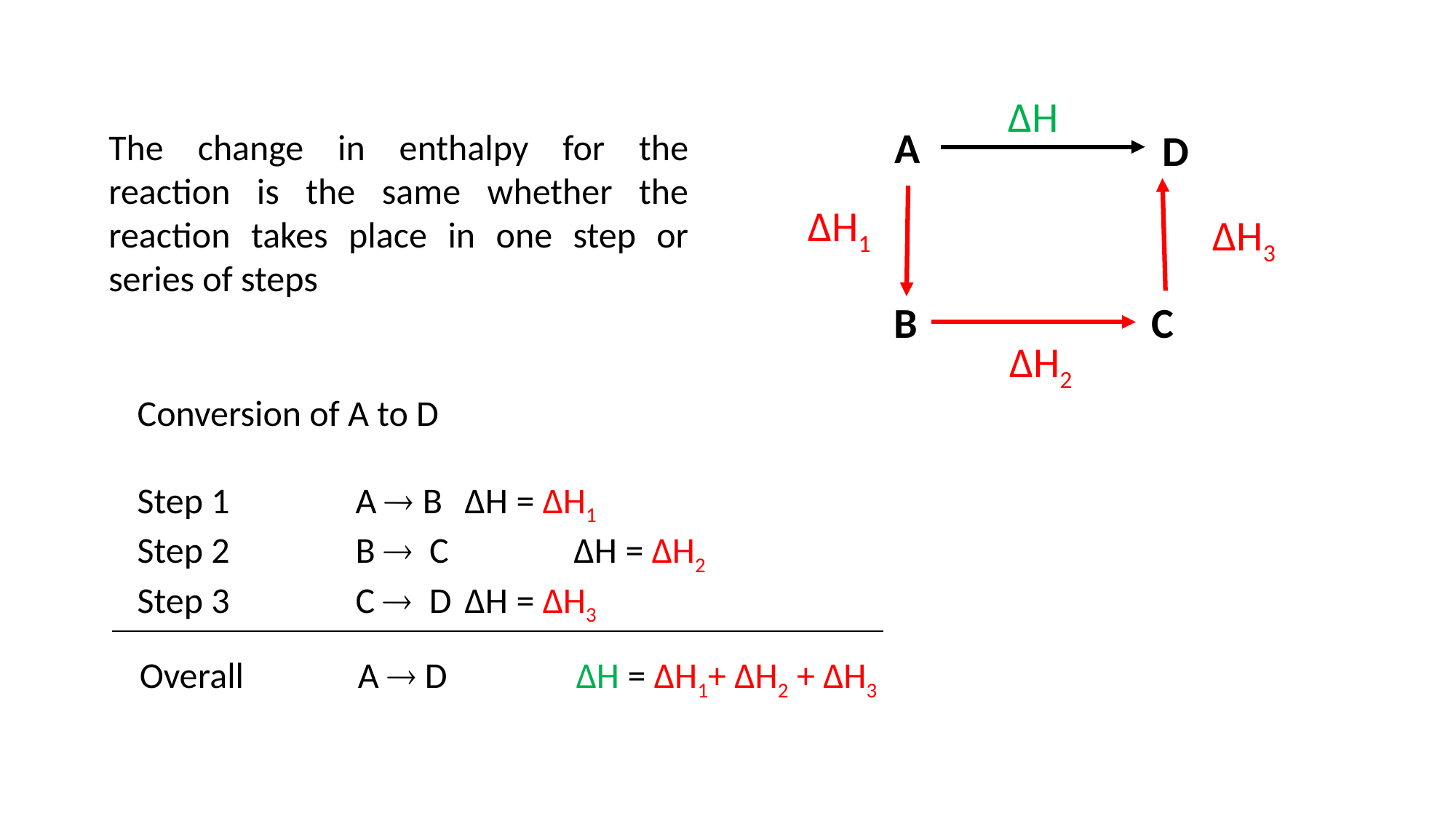

∆H
A
The change in enthalpy for the reaction is the same whether the reaction takes place in one step or series of steps
D
∆H1
∆H3
B
C
∆H2
Conversion of A to D

Step 1  		A → B  	∆H = ∆H1
Step 2  		B →  C 		∆H = ∆H2
Step 3		C →  D 	∆H = ∆H3
Overall 	A → D 		∆H = ∆H1+ ∆H2 + ∆H3